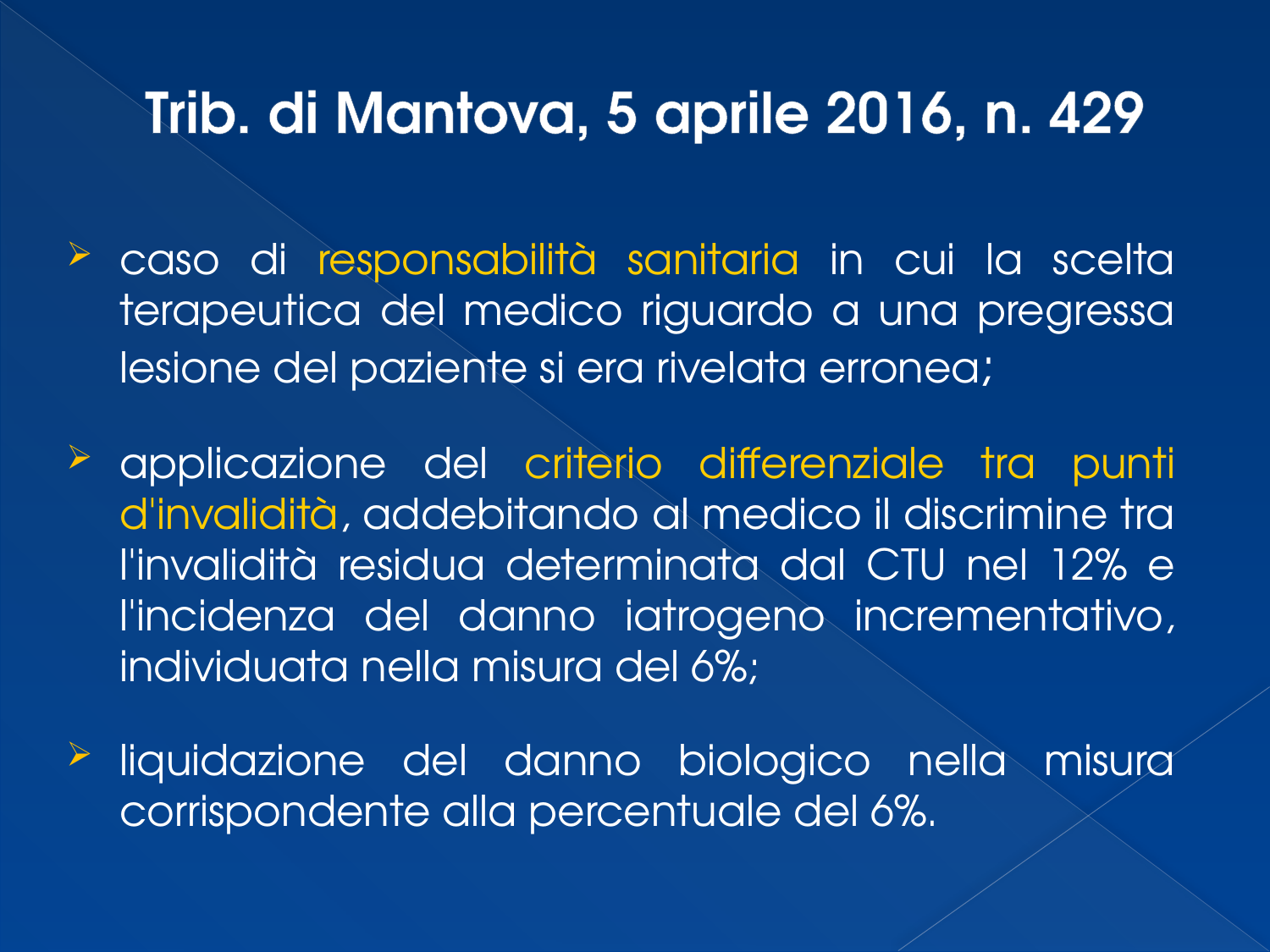

# Trib. di Mantova, 5 aprile 2016, n. 429
caso di responsabilità sanitaria in cui la scelta terapeutica del medico riguardo a una pregressa lesione del paziente si era rivelata erronea;

applicazione del criterio differenziale tra punti d'invalidità, addebitando al medico il discrimine tra l'invalidità residua determinata dal CTU nel 12% e l'incidenza del danno iatrogeno incrementativo, individuata nella misura del 6%;

liquidazione del danno biologico nella misura corrispondente alla percentuale del 6%.